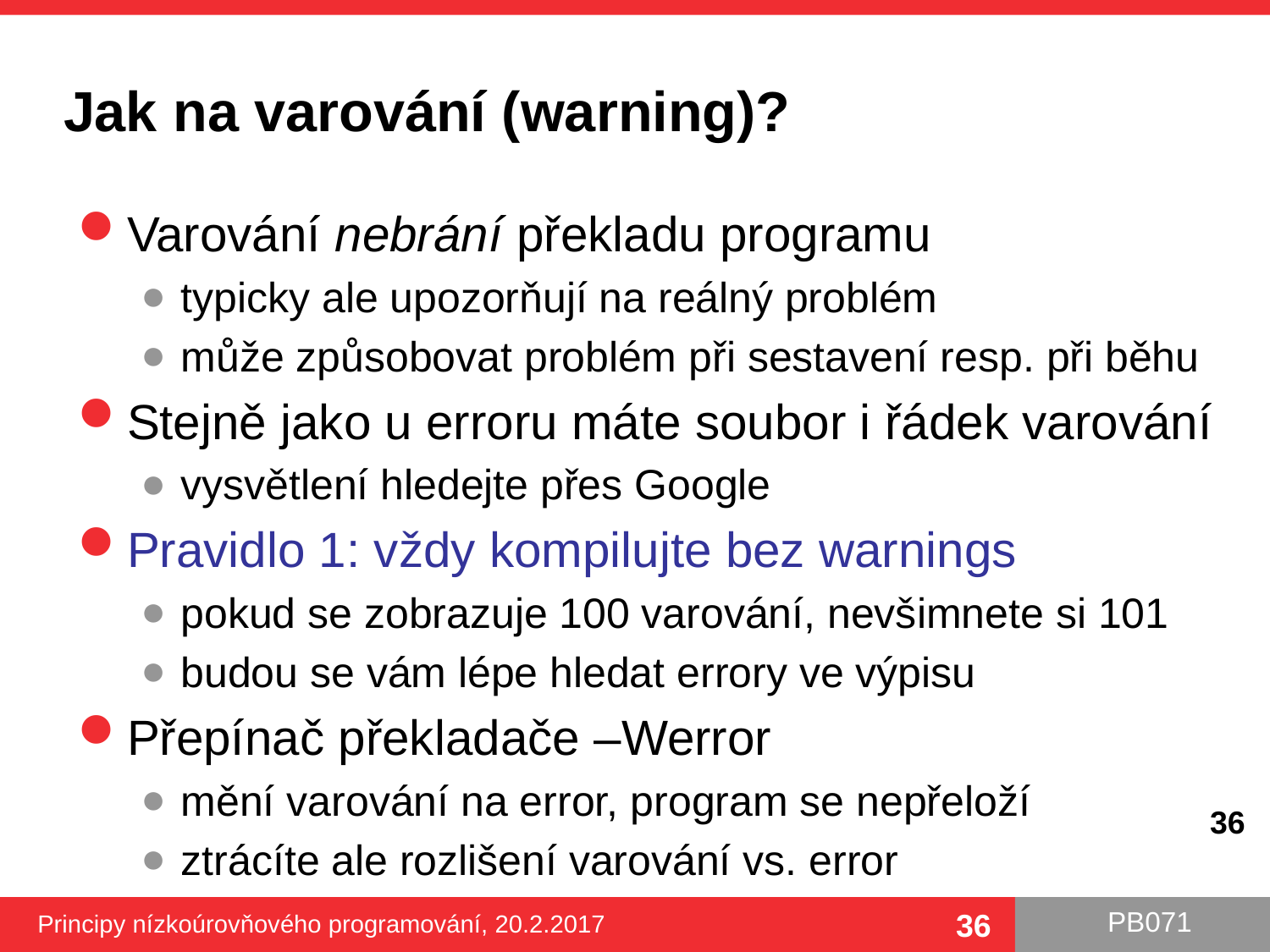

# Jak na varování (warning)?
Varování nebrání překladu programu
typicky ale upozorňují na reálný problém
může způsobovat problém při sestavení resp. při běhu
Stejně jako u erroru máte soubor i řádek varování
vysvětlení hledejte přes Google
Pravidlo 1: vždy kompilujte bez warnings
pokud se zobrazuje 100 varování, nevšimnete si 101
budou se vám lépe hledat errory ve výpisu
Přepínač překladače –Werror
mění varování na error, program se nepřeloží
ztrácíte ale rozlišení varování vs. error
36
Principy nízkoúrovňového programování, 20.2.2017